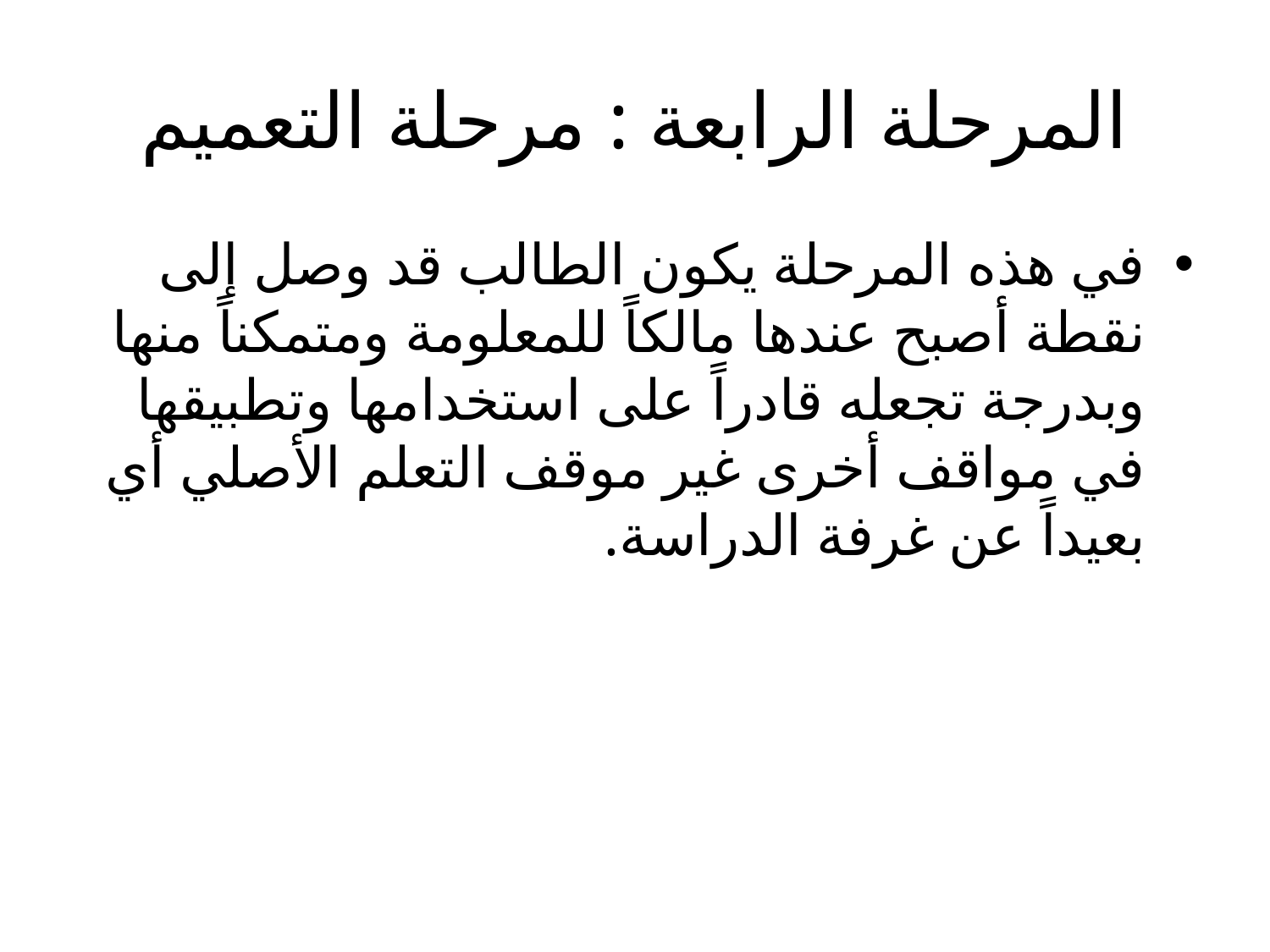

# المرحلة الرابعة : مرحلة التعميم
في هذه المرحلة يكون الطالب قد وصل إلى نقطة أصبح عندها مالكاً للمعلومة ومتمكناً منها وبدرجة تجعله قادراً على استخدامها وتطبيقها في مواقف أخرى غير موقف التعلم الأصلي أي بعيداً عن غرفة الدراسة.